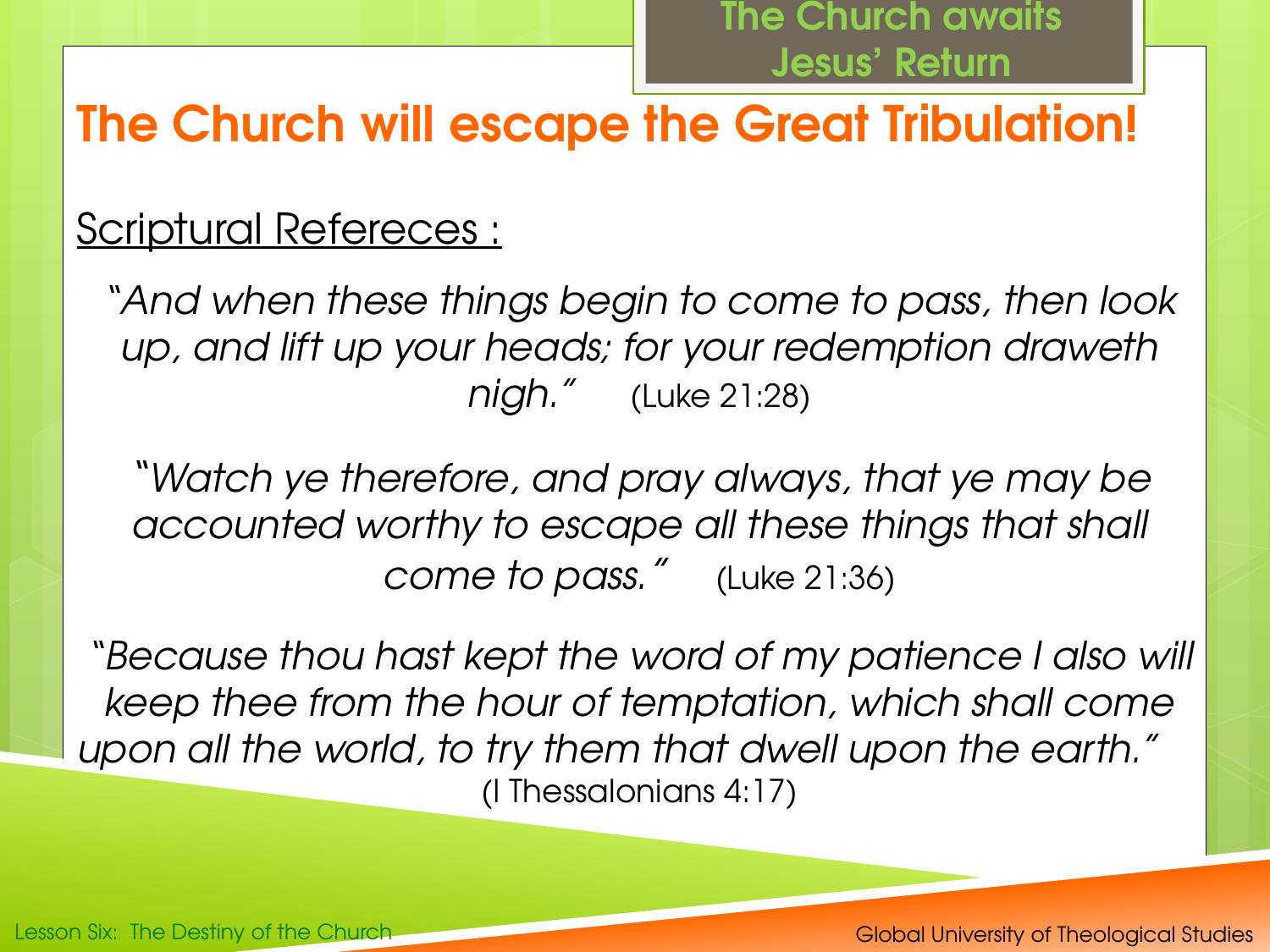

The Church awaits Jesus’ Return
The Church will escape the Great Tribulation!

Scriptural Refereces :

“And when these things begin to come to pass, then look up, and lift up your heads; for your redemption draweth nigh.”     (Luke 21:28)

“Watch ye therefore, and pray always, that ye may be accounted worthy to escape all these things that shall come to pass.”    (Luke 21:36)

“Because thou hast kept the word of my patience I also will keep thee from the hour of temptation, which shall come upon all the world, to try them that dwell upon the earth.”     (I Thessalonians 4:17)
 Global University of Theological Studies
Lesson Six:  The Destiny of the Church